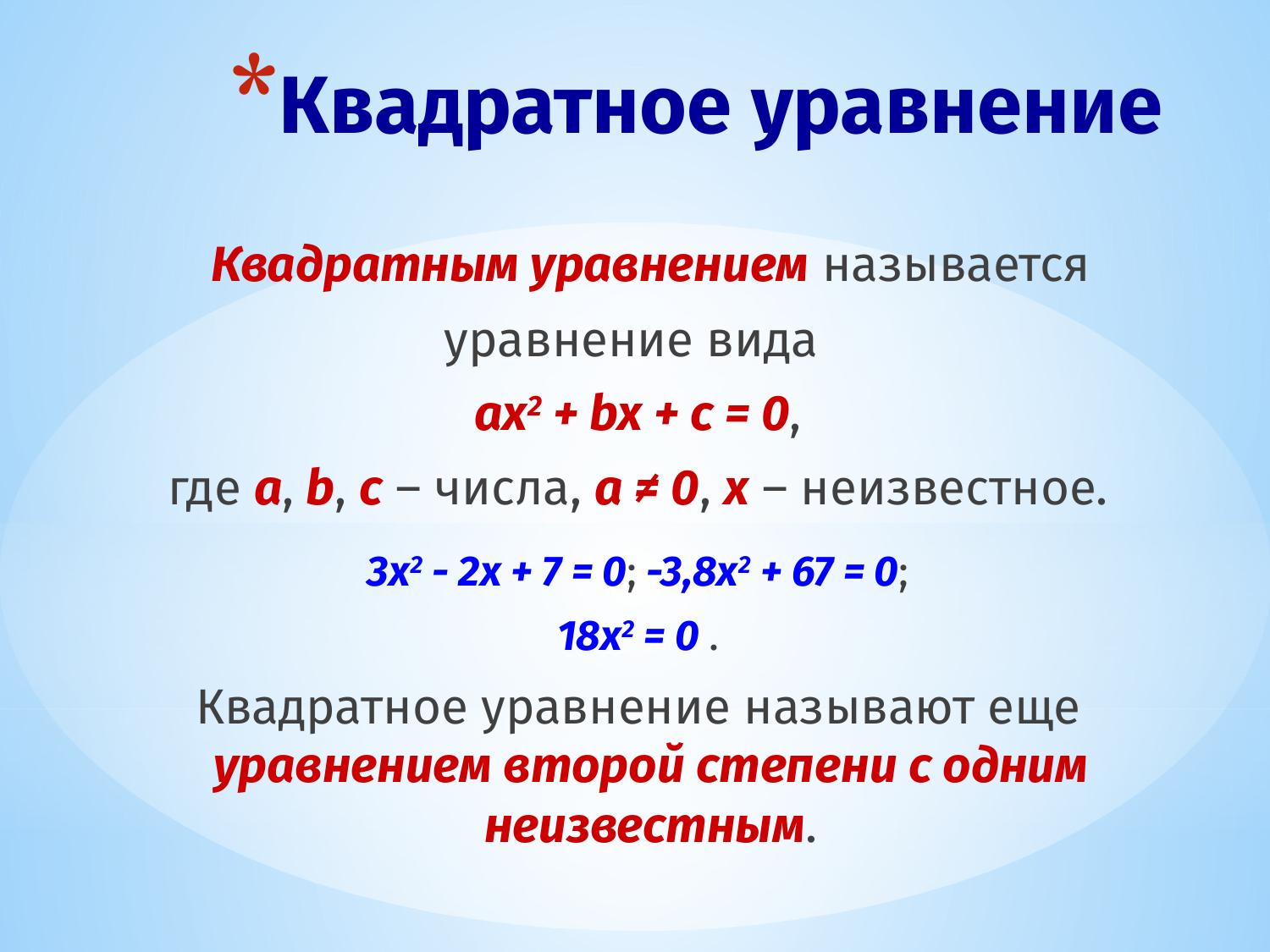

# Квадратное уравнение
	Квадратным уравнением называется
уравнение вида
ах2 + bx + c = 0,
где а, b, с – числа, а ≠ 0, х – неизвестное.

3х2 - 2x + 7 = 0;	-3,8х2 + 67 = 0;
18х2 = 0 .
Квадратное уравнение называют еще уравнением второй степени с одним неизвестным.